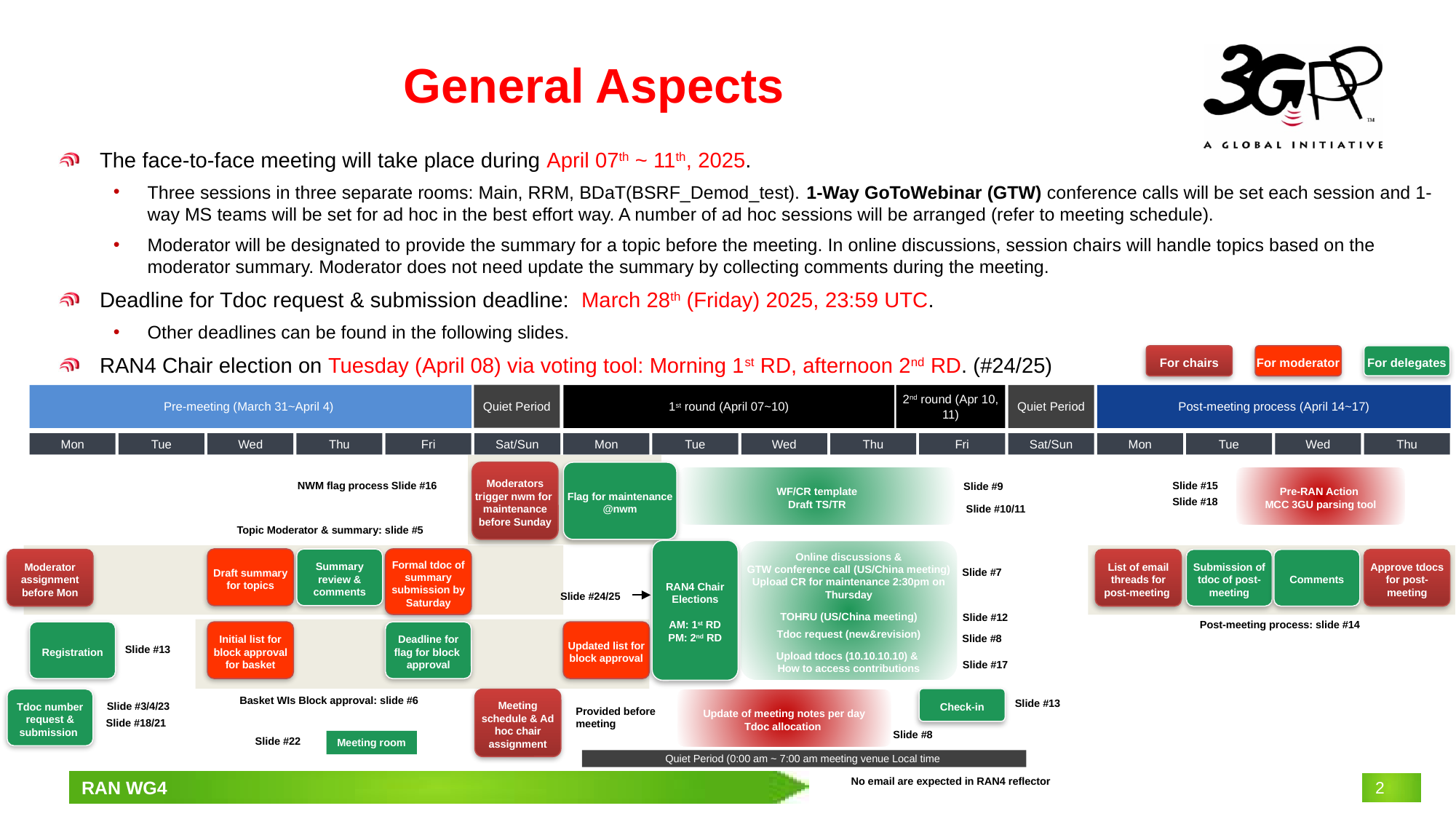

# General Aspects
The face-to-face meeting will take place during April 07th ~ 11th, 2025.
Three sessions in three separate rooms: Main, RRM, BDaT(BSRF_Demod_test). 1-Way GoToWebinar (GTW) conference calls will be set each session and 1-way MS teams will be set for ad hoc in the best effort way. A number of ad hoc sessions will be arranged (refer to meeting schedule).
Moderator will be designated to provide the summary for a topic before the meeting. In online discussions, session chairs will handle topics based on the moderator summary. Moderator does not need update the summary by collecting comments during the meeting.
Deadline for Tdoc request & submission deadline:  March 28th (Friday) 2025, 23:59 UTC.
Other deadlines can be found in the following slides.
RAN4 Chair election on Tuesday (April 08) via voting tool: Morning 1st RD, afternoon 2nd RD. (#24/25)
For chairs
For moderator
For delegates
Quiet Period
Pre-meeting (March 31~April 4)
1st round (April 07~10)
2nd round (Apr 10, 11)
Quiet Period
Post-meeting process (April 14~17)
Mon
Tue
Wed
Thu
Fri
Sat/Sun
Mon
Tue
Wed
Thu
Fri
Sat/Sun
Mon
Tue
Wed
Thu

Moderators trigger nwm for   maintenance  before Sunday
Flag for maintenance @nwm
WF/CR template
Draft TS/TR
Pre-RAN Action
MCC 3GU parsing tool
Slide #15
NWM flag process Slide #16
Slide #9
Slide #18
Slide #10/11
Topic Moderator & summary: slide #5
RAN4 Chair Elections

AM: 1st RD
PM: 2nd RD
Online discussions &
GTW conference call (US/China meeting)
Upload CR for maintenance 2:30pm on Thursday
TOHRU (US/China meeting)
Tdoc request (new&revision)
Upload tdocs (10.10.10.10) &
How to access contributions

Draft summary for topics
Summary review & comments
Formal tdoc of summary submission by Saturday
Moderator assignment before Mon
List of email threads for post-meeting
Submission of tdoc of post-meeting
Comments
Approve tdocs for post-meeting
Slide #7
Slide #24/25
Slide #12
Post-meeting process: slide #14

Registration
Initial list for block approval for basket
Deadline for flag for block  approval
Updated list for block approval
Slide #8
Slide #13
Slide #17
Check-in
Basket WIs Block approval: slide #6
Tdoc number request & submission
Meeting schedule & Ad hoc chair assignment
Update of meeting notes per day
Tdoc allocation
Slide #13
Slide #3/4/23
Provided before meeting
Slide #18/21
Slide #8
Slide #22
Meeting room
Quiet Period (0:00 am ~ 7:00 am meeting venue Local time
No email are expected in RAN4 reflector